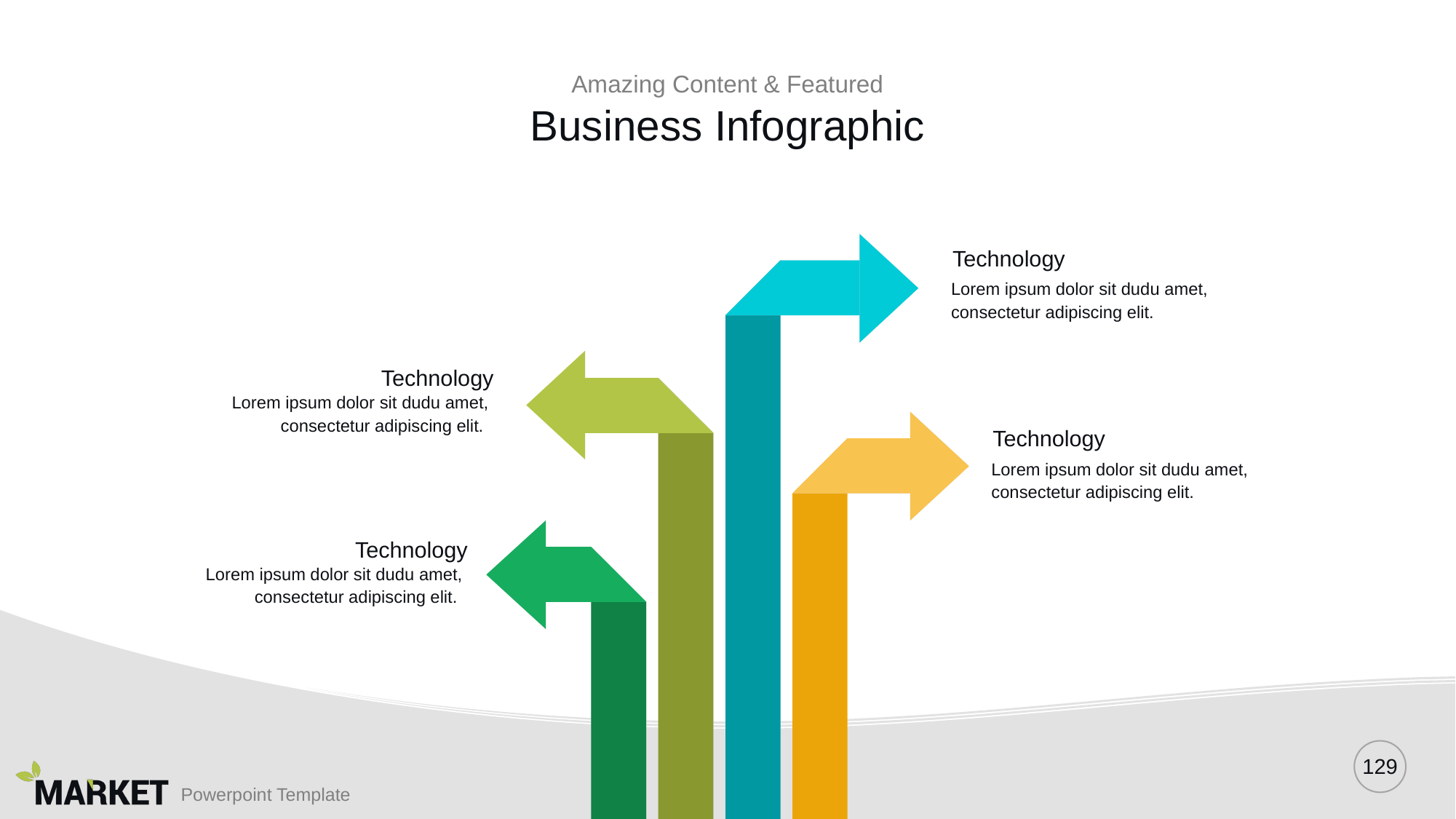

Amazing Content & Featured
# Business Infographic

Technology
Lorem ipsum dolor sit dudu amet, consectetur adipiscing elit.
Technology
Lorem ipsum dolor sit dudu amet, consectetur adipiscing elit.
Technology
Lorem ipsum dolor sit dudu amet, consectetur adipiscing elit.
Technology
Lorem ipsum dolor sit dudu amet, consectetur adipiscing elit.